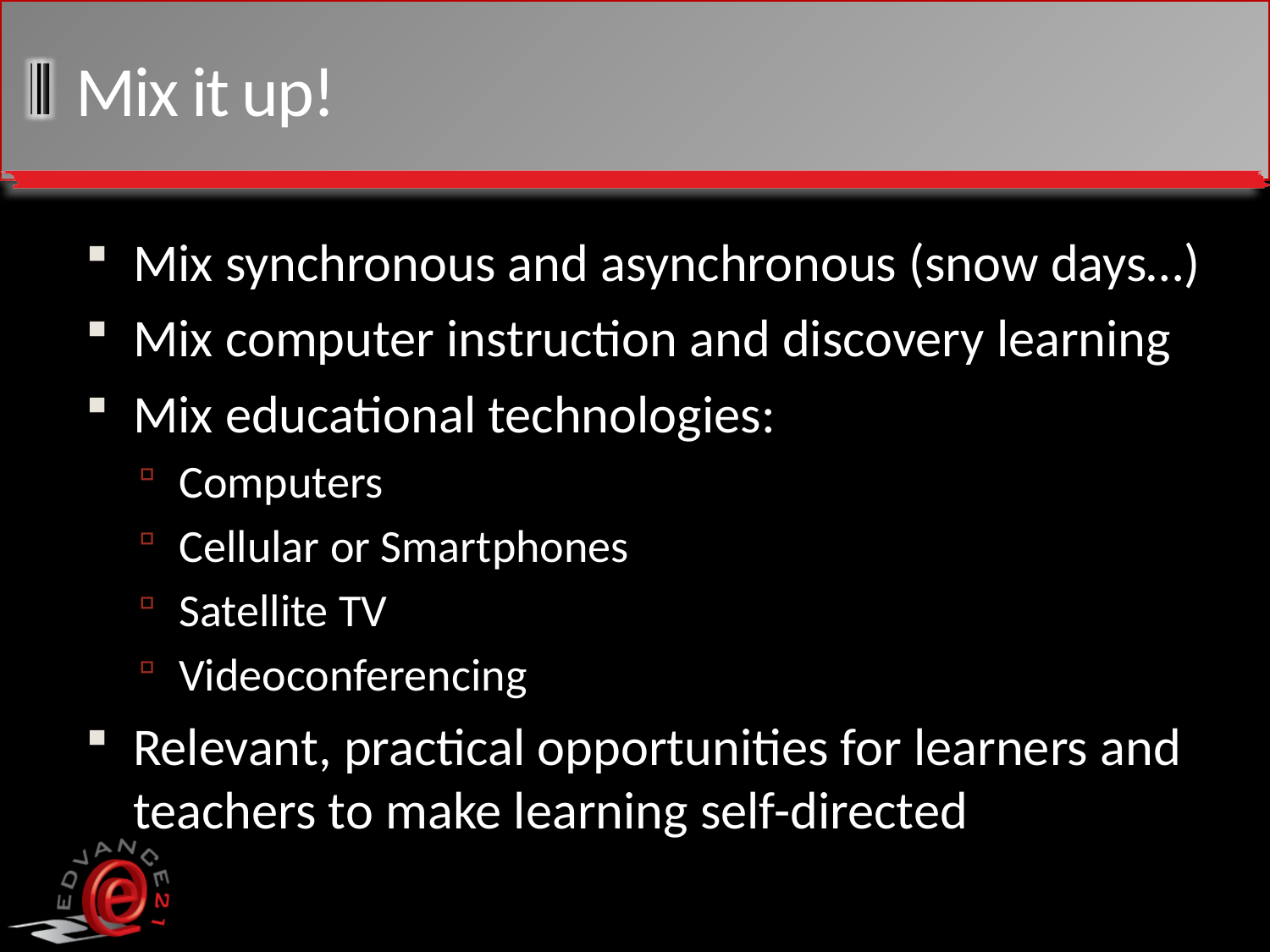

# Mix it up!
Mix synchronous and asynchronous (snow days…)
Mix computer instruction and discovery learning
Mix educational technologies:
Computers
Cellular or Smartphones
Satellite TV
Videoconferencing
Relevant, practical opportunities for learners and teachers to make learning self-directed